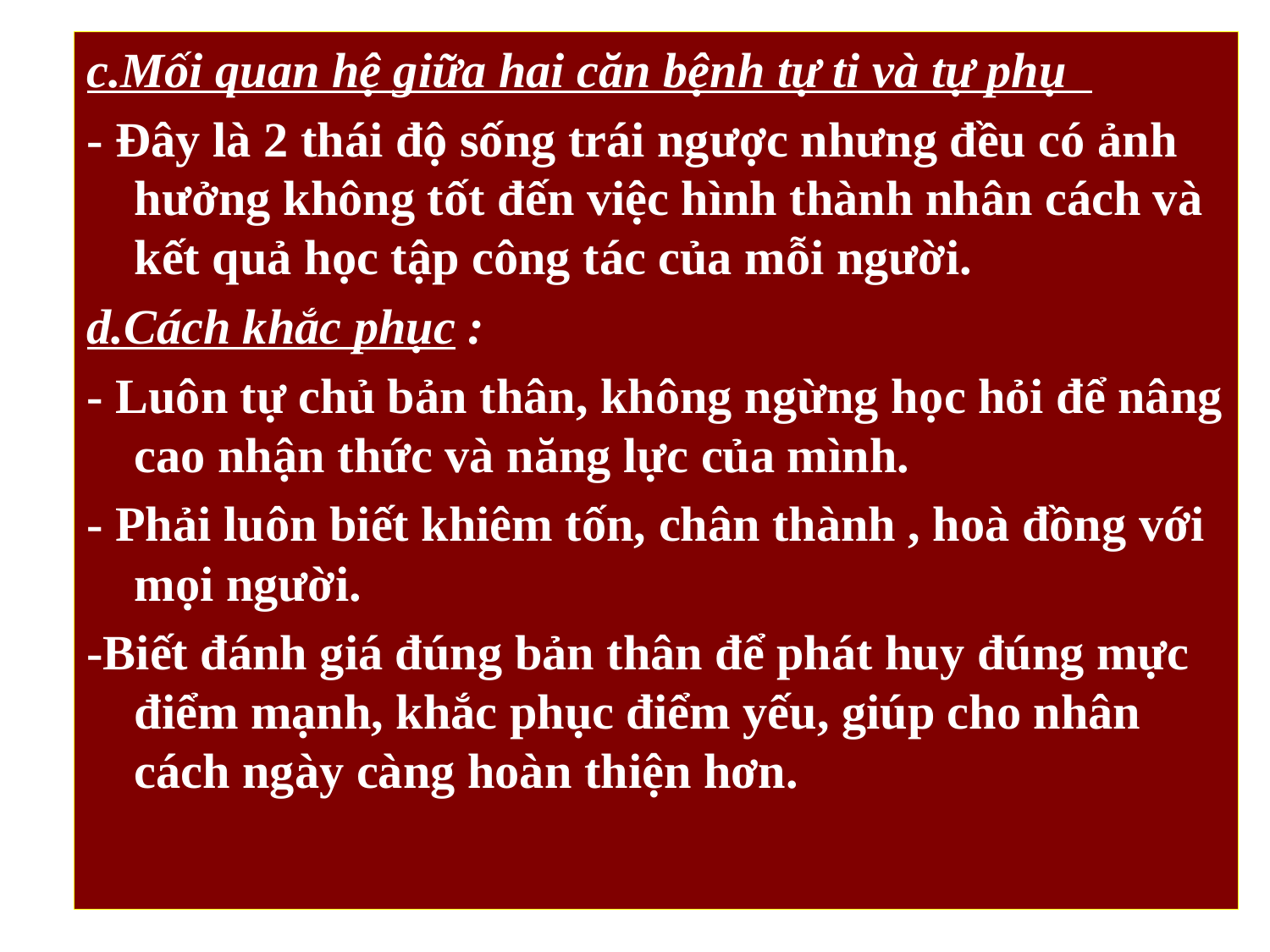

c.Mối quan hệ giữa hai căn bệnh tự ti và tự phụ
- Đây là 2 thái độ sống trái ngược nhưng đều có ảnh hưởng không tốt đến việc hình thành nhân cách và kết quả học tập công tác của mỗi người.
d.Cách khắc phục :
- Luôn tự chủ bản thân, không ngừng học hỏi để nâng cao nhận thức và năng lực của mình.
- Phải luôn biết khiêm tốn, chân thành , hoà đồng với mọi người.
-Biết đánh giá đúng bản thân để phát huy đúng mực điểm mạnh, khắc phục điểm yếu, giúp cho nhân cách ngày càng hoàn thiện hơn.